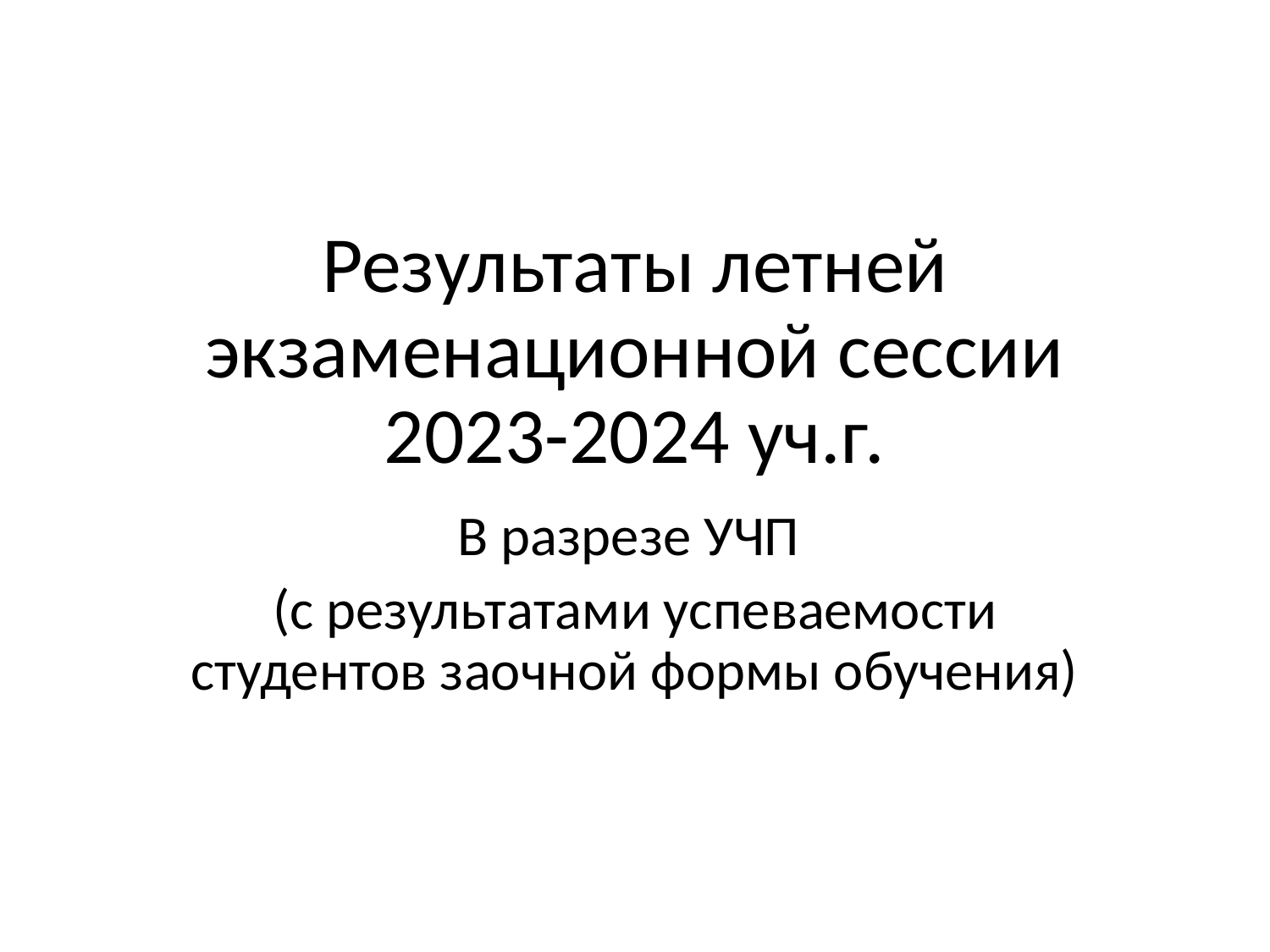

# Результаты летней экзаменационной сессии 2023-2024 уч.г.
В разрезе УЧП
(с результатами успеваемости студентов заочной формы обучения)